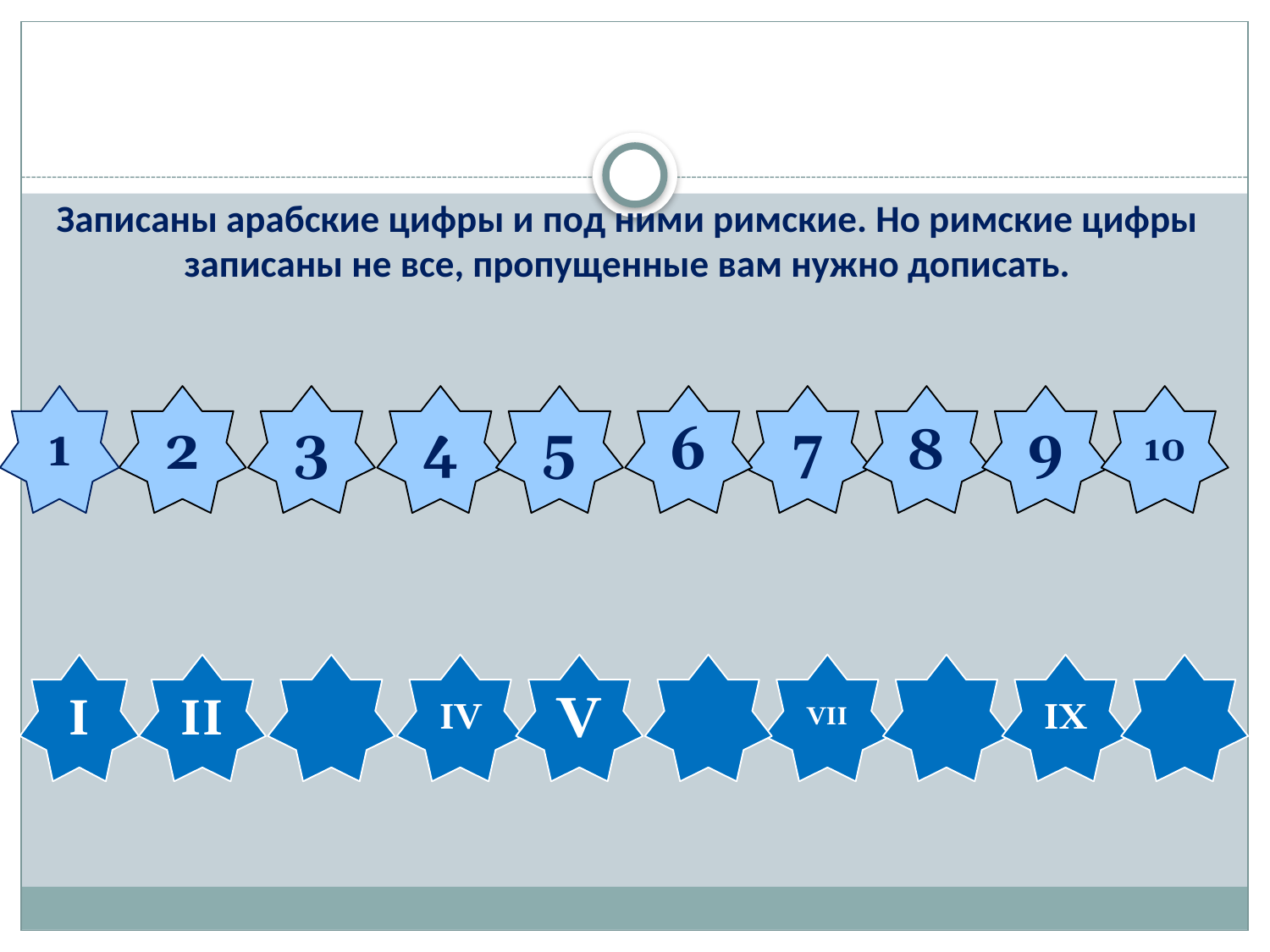

# Записаны арабские цифры и под ними римские. Но римские цифры записаны не все, пропущенные вам нужно дописать.

1
2
3
4
5
6
7
8
9
10
I
II

IV
V

VII

IX